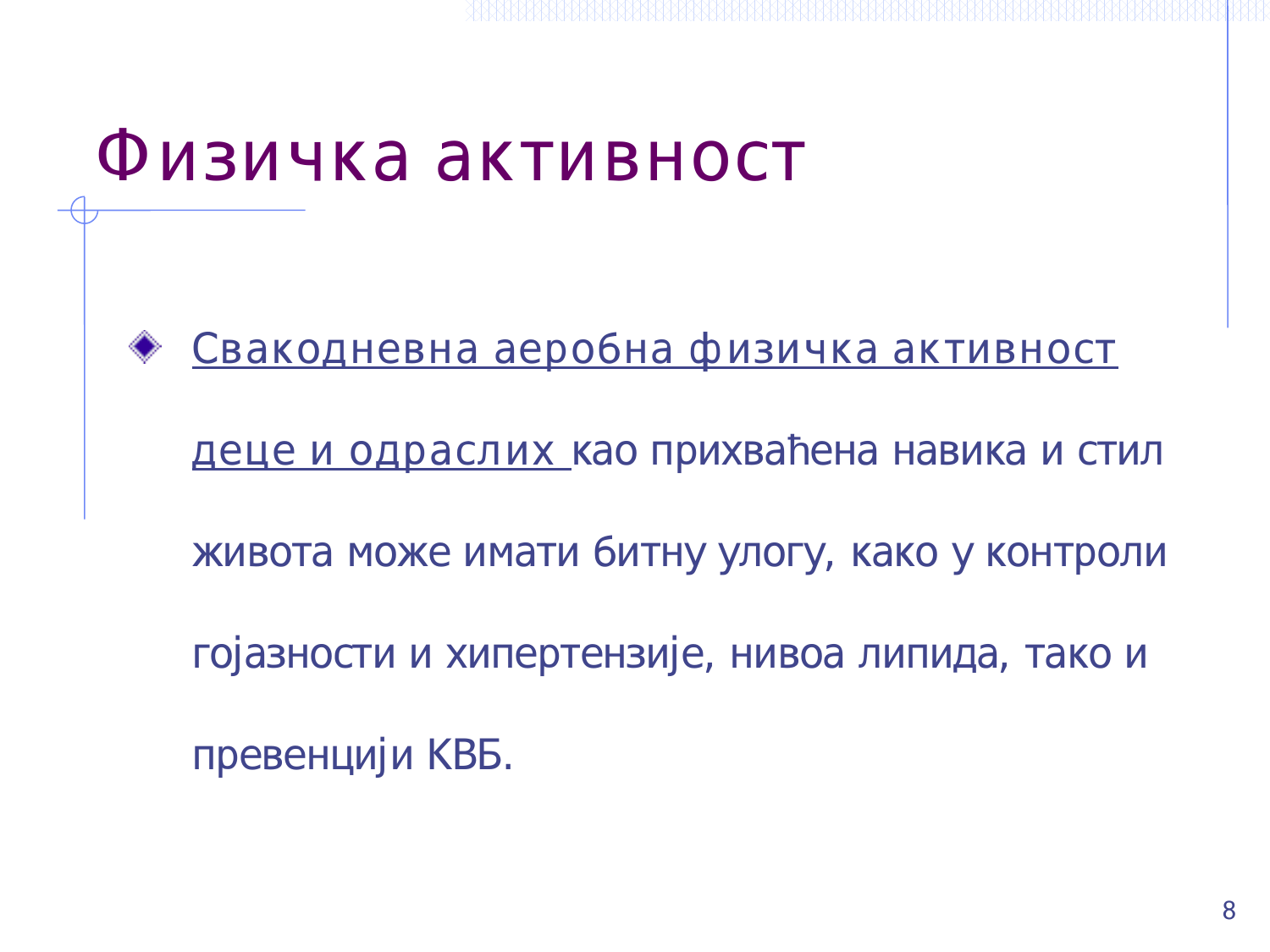

# Физичка активност
Свакодневна аеробна физичка активност деце и одраслих као прихваћена навика и стил живота може имати битну улогу, како у контроли гојазности и хипертензије, нивоа липида, тако и превенцији КВБ.
8